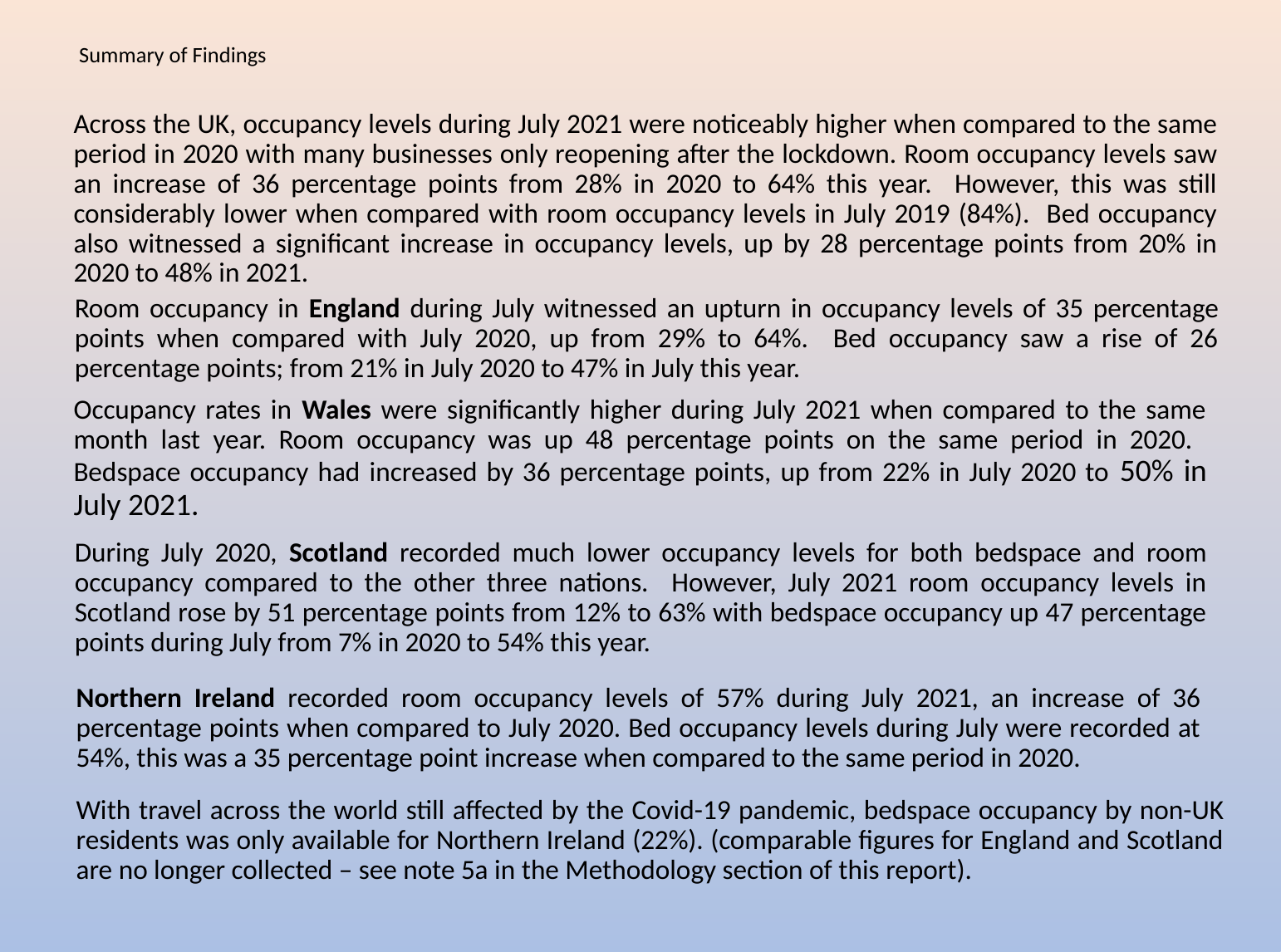

# Summary of Findings
Across the UK, occupancy levels during July 2021 were noticeably higher when compared to the same period in 2020 with many businesses only reopening after the lockdown. Room occupancy levels saw an increase of 36 percentage points from 28% in 2020 to 64% this year.  However, this was still considerably lower when compared with room occupancy levels in July 2019 (84%).  Bed occupancy also witnessed a significant increase in occupancy levels, up by 28 percentage points from 20% in 2020 to 48% in 2021.

Summary of Findings (1)
Room occupancy in England during July witnessed an upturn in occupancy levels of 35 percentage points when compared with July 2020, up from 29% to 64%.  Bed occupancy saw a rise of 26 percentage points; from 21% in July 2020 to 47% in July this year.

Occupancy rates in Wales were significantly higher during July 2021 when compared to the same month last year. Room occupancy was up 48 percentage points on the same period in 2020.  Bedspace occupancy had increased by 36 percentage points, up from 22% in July 2020 to 50% in July 2021.

During July 2020, Scotland recorded much lower occupancy levels for both bedspace and room occupancy compared to the other three nations.  However, July 2021 room occupancy levels in Scotland rose by 51 percentage points from 12% to 63% with bedspace occupancy up 47 percentage points during July from 7% in 2020 to 54% this year.
Northern Ireland recorded room occupancy levels of 57% during July 2021, an increase of 36 percentage points when compared to July 2020. Bed occupancy levels during July were recorded at 54%, this was a 35 percentage point increase when compared to the same period in 2020.
With travel across the world still affected by the Covid-19 pandemic, bedspace occupancy by non-UK residents was only available for Northern Ireland (22%). (comparable figures for England and Scotland are no longer collected – see note 5a in the Methodology section of this report).